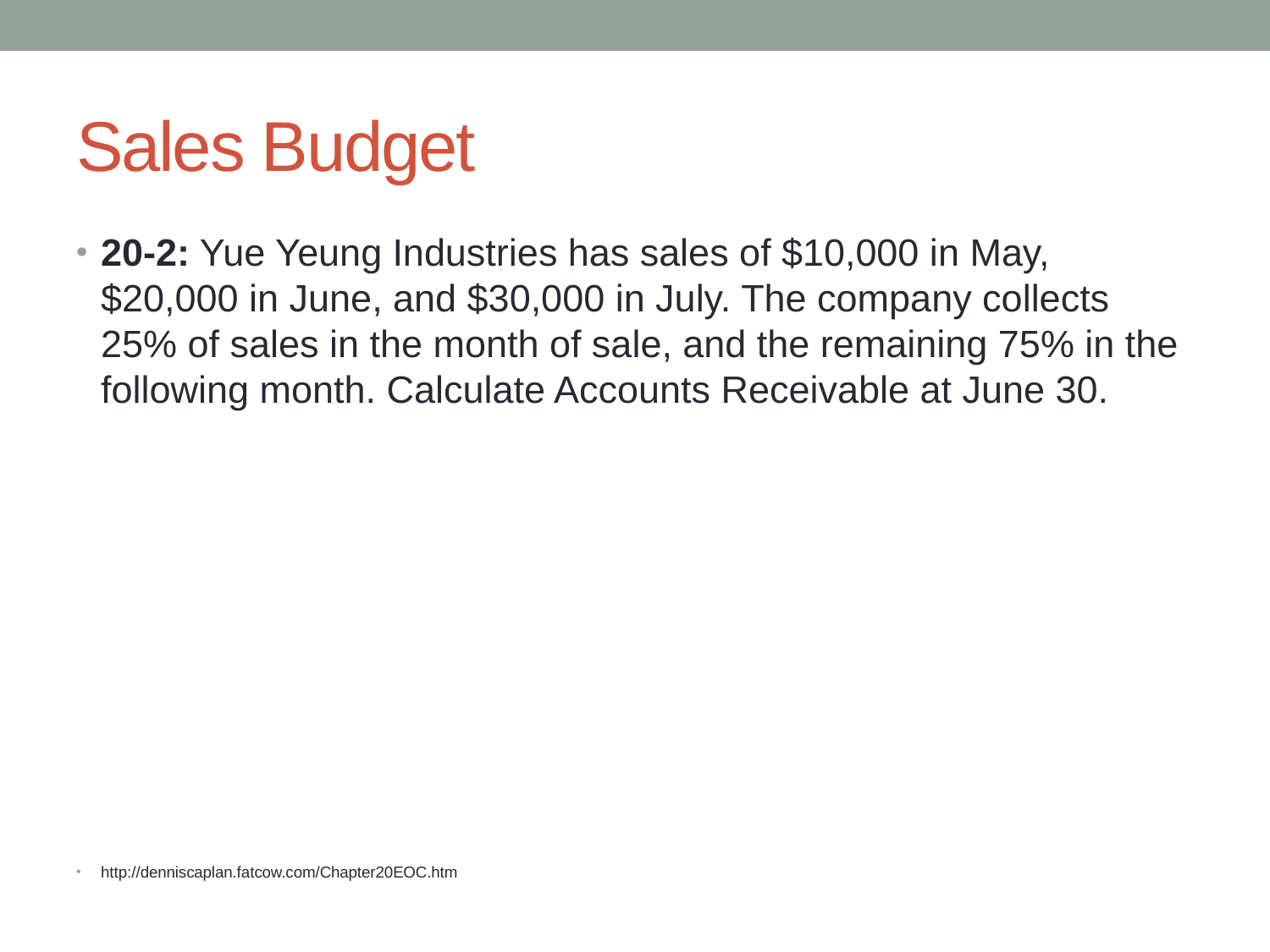

# Sales Budget
20-2: Yue Yeung Industries has sales of $10,000 in May, $20,000 in June, and $30,000 in July. The company collects 25% of sales in the month of sale, and the remaining 75% in the following month. Calculate Accounts Receivable at June 30.

http://denniscaplan.fatcow.com/Chapter20EOC.htm